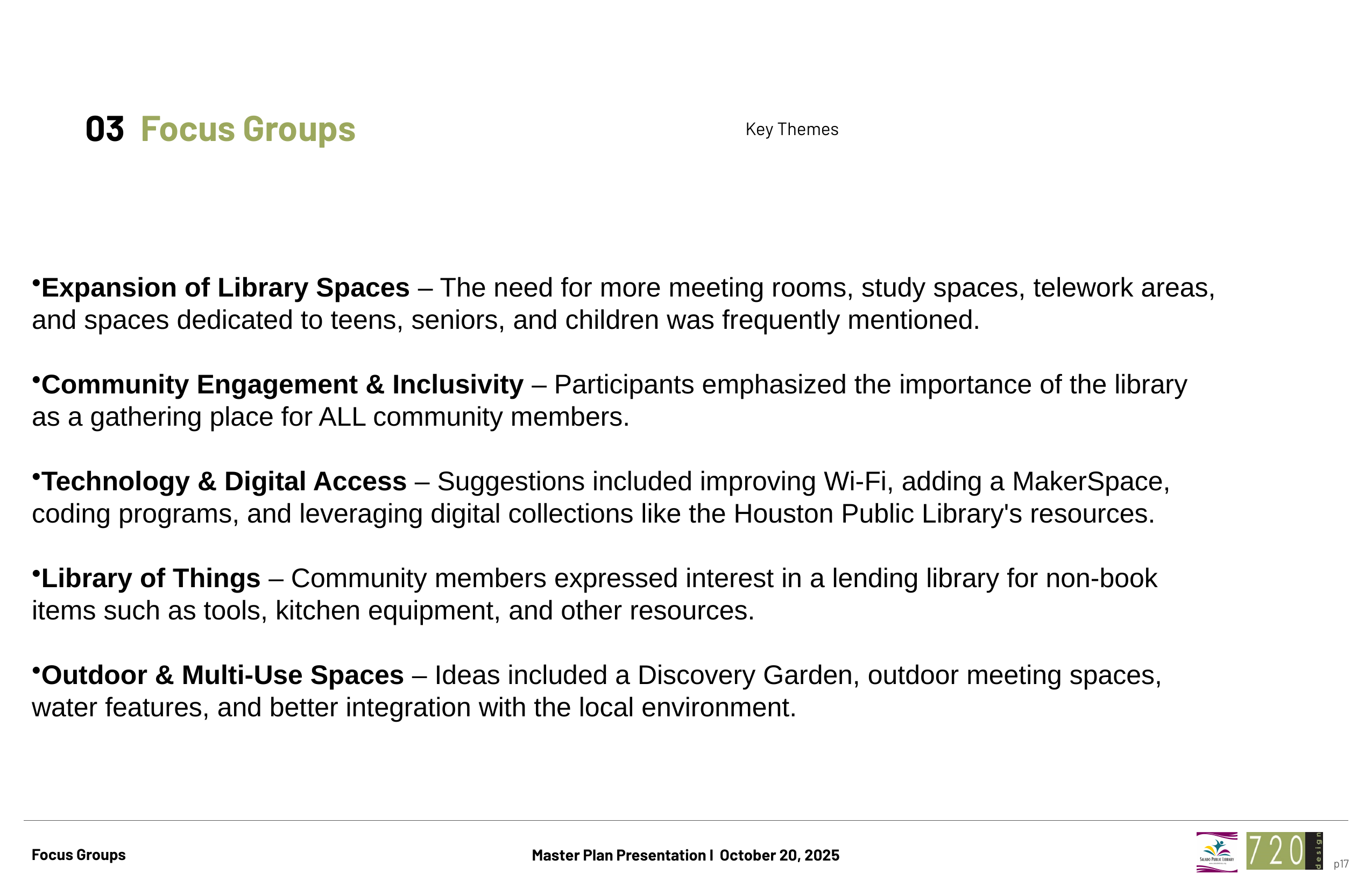

# Focus Groups
03
Key Themes
Expansion of Library Spaces – The need for more meeting rooms, study spaces, telework areas, and spaces dedicated to teens, seniors, and children was frequently mentioned.

Community Engagement & Inclusivity – Participants emphasized the importance of the library as a gathering place for ALL community members.

Technology & Digital Access – Suggestions included improving Wi-Fi, adding a MakerSpace, coding programs, and leveraging digital collections like the Houston Public Library's resources.

Library of Things – Community members expressed interest in a lending library for non-book items such as tools, kitchen equipment, and other resources.

Outdoor & Multi-Use Spaces – Ideas included a Discovery Garden, outdoor meeting spaces, water features, and better integration with the local environment.
Focus Groups